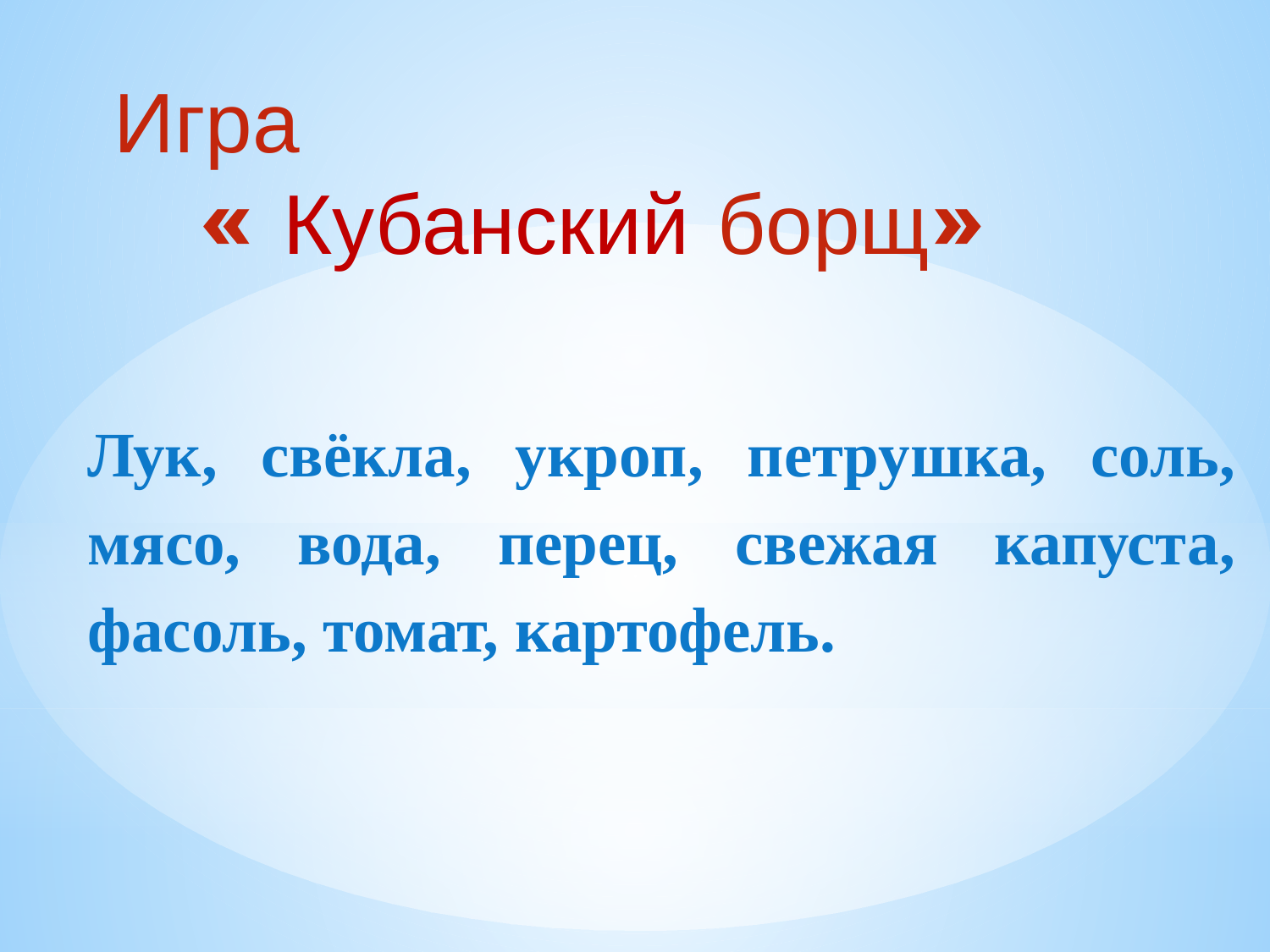

Игра
     « Кубанский борщ»
Лук, свёкла, укроп, петрушка, соль, мясо, вода, перец, свежая капуста, фасоль, томат, картофель.